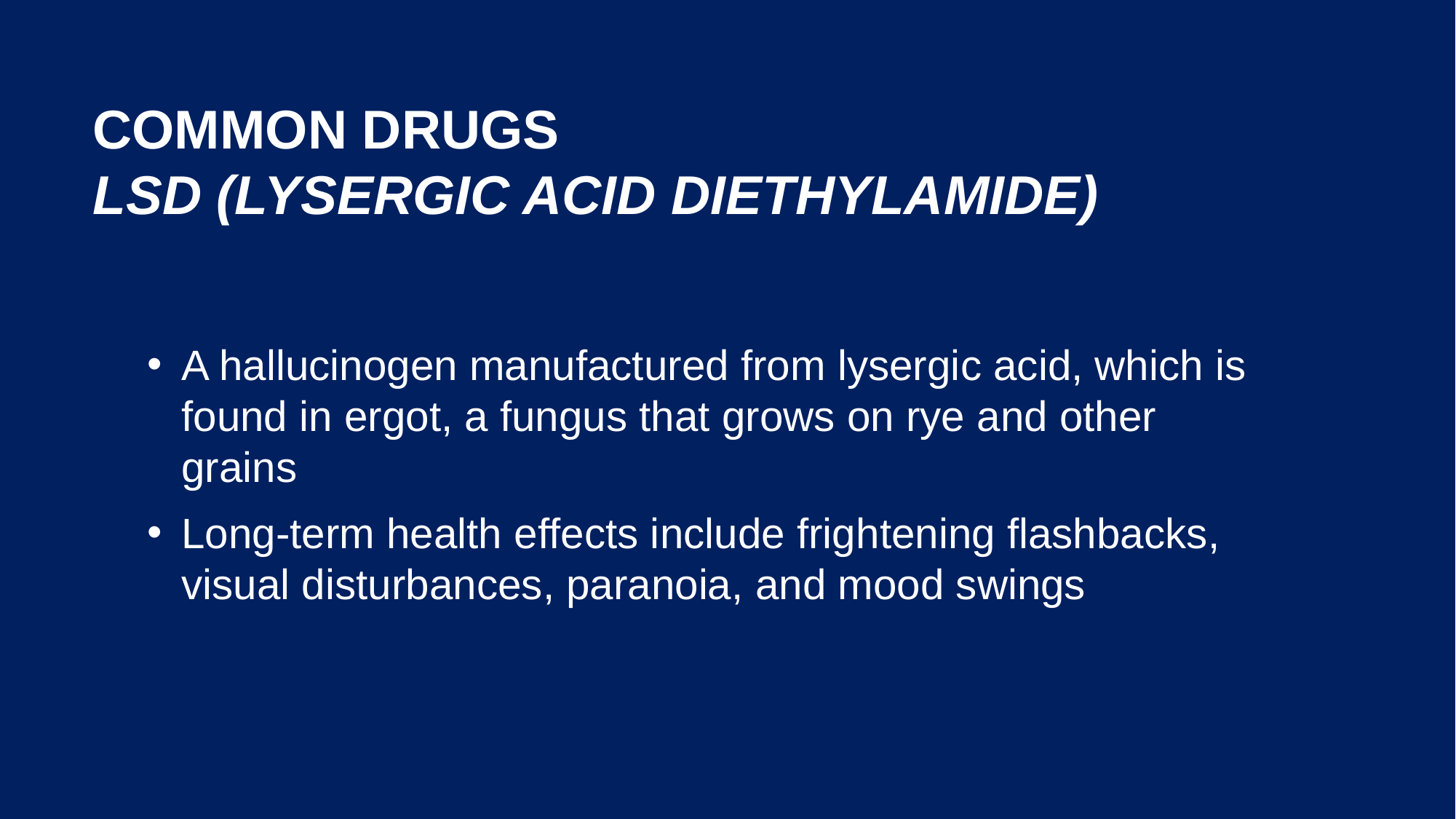

# Common Drugs LSD (Lysergic acid diethylamide)
A hallucinogen manufactured from lysergic acid, which is found in ergot, a fungus that grows on rye and other grains
Long-term health effects include frightening flashbacks, visual disturbances, paranoia, and mood swings